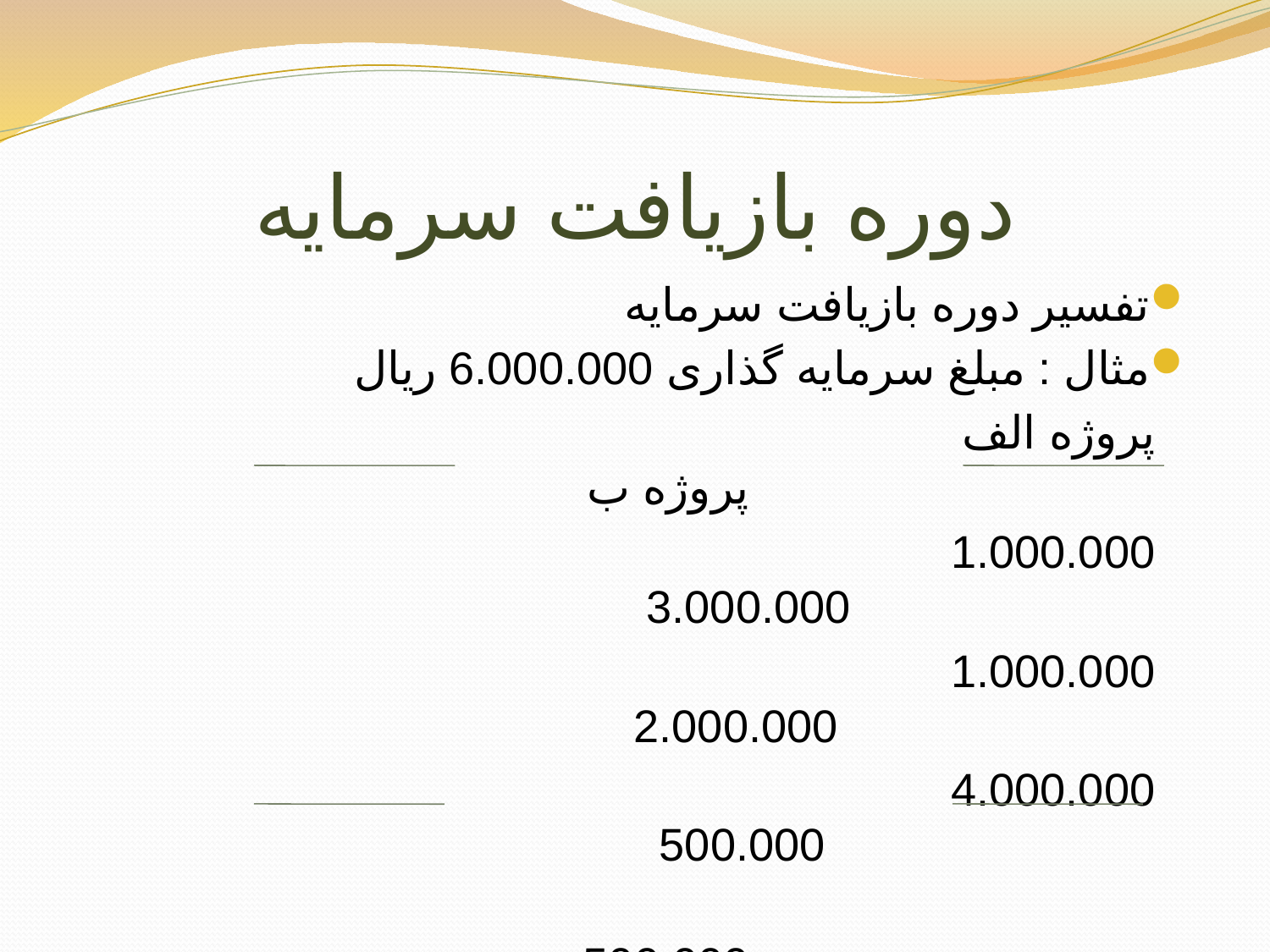

# دوره بازیافت سرمایه
تفسیر دوره بازیافت سرمایه
مثال : مبلغ سرمایه گذاری 6.000.000 ریال
   پروژه الف                                                                                                      پروژه ب
   1.000.000                                                                                             3.000.000
   1.000.000                                                                                              2.000.000
   4.000.000                                                                                               500.000
                                                                                                                        500.000
                                                                                                                        1.000.000
3 سال (دوره بازیافت)                                                                              4 سال (دوره بازیافت)